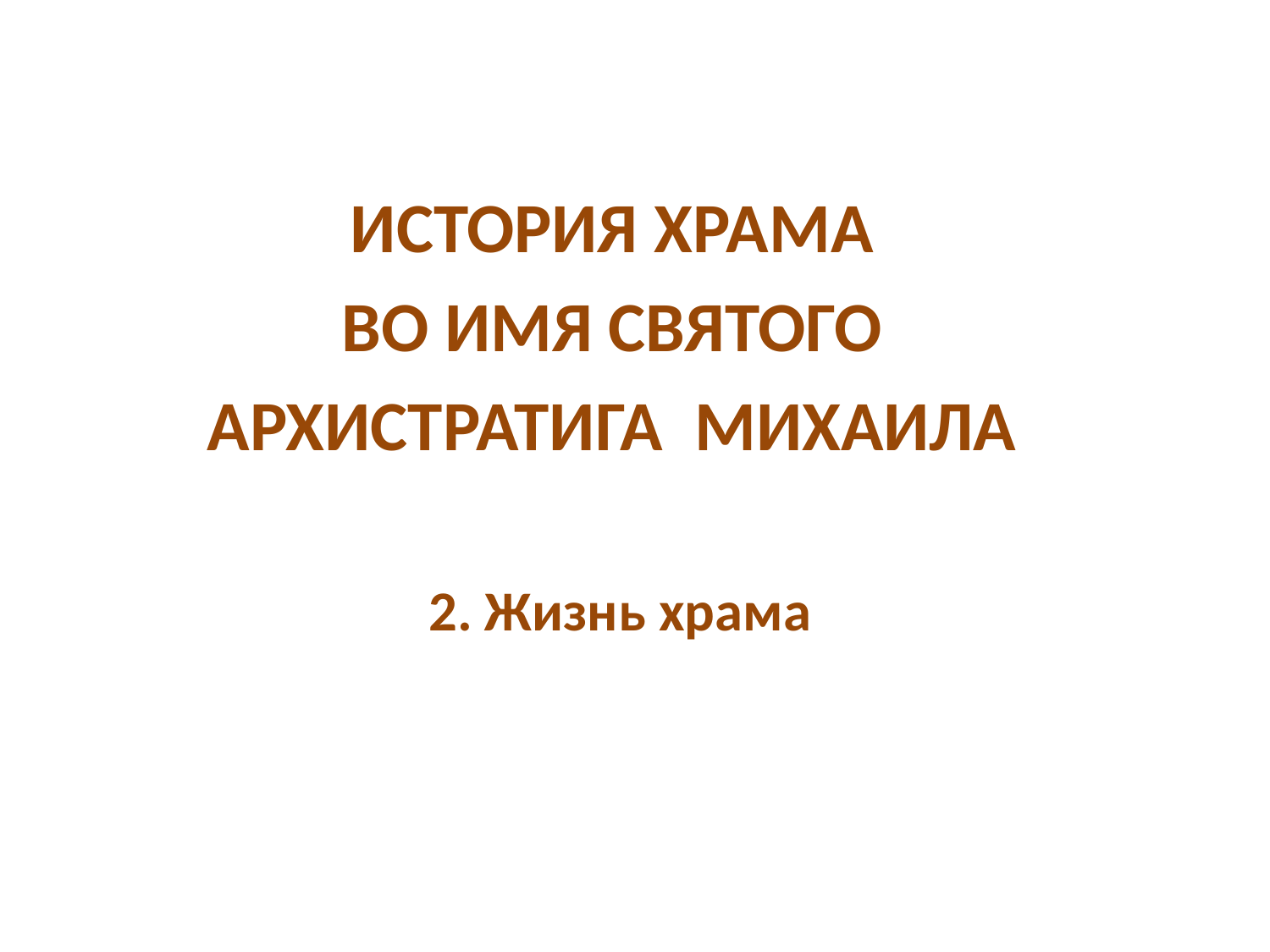

История храма
во имя святого
Архистратига  Михаила

2. Жизнь храма